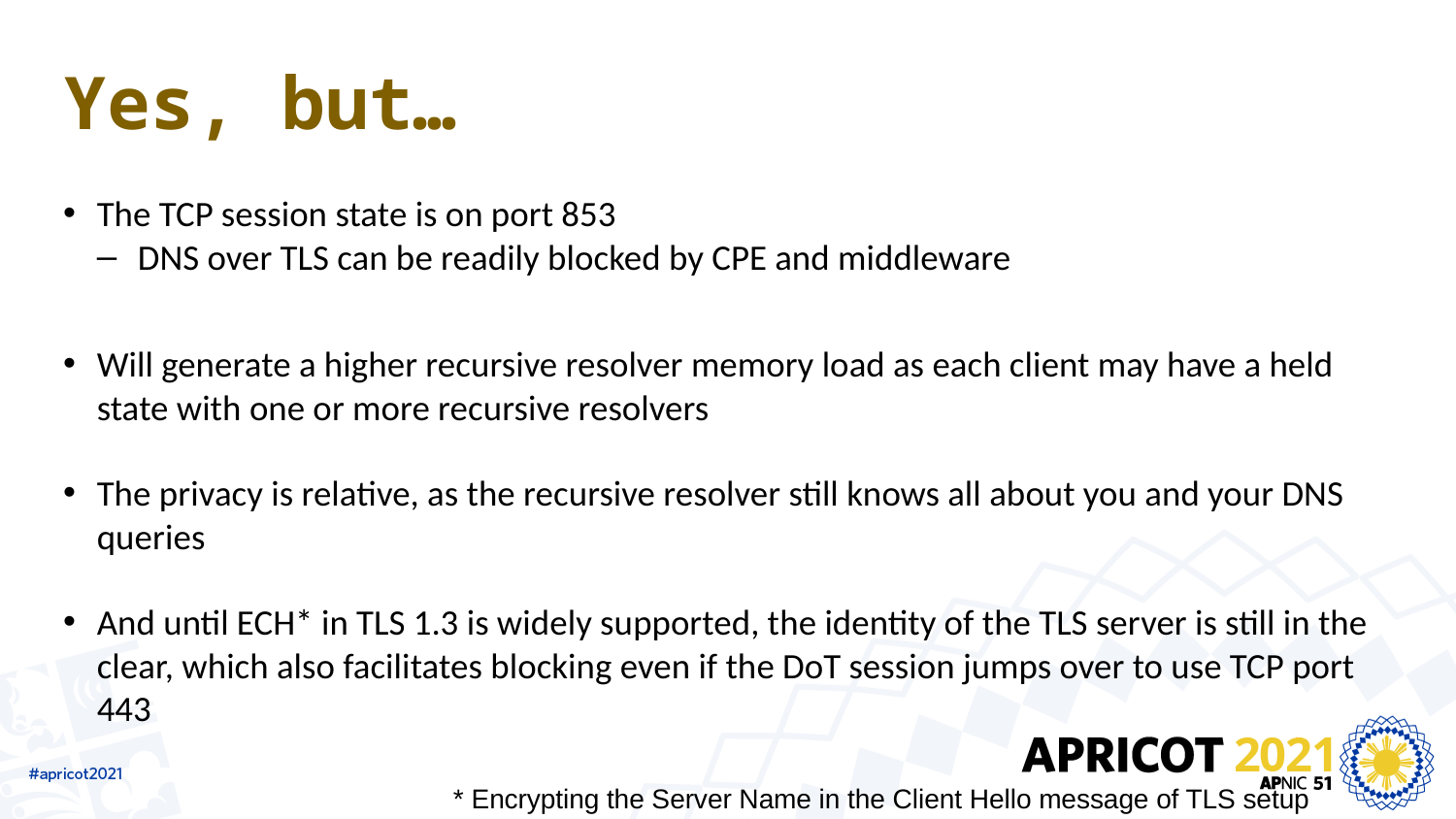

# Yes, but…
The TCP session state is on port 853
DNS over TLS can be readily blocked by CPE and middleware

Will generate a higher recursive resolver memory load as each client may have a held state with one or more recursive resolvers

The privacy is relative, as the recursive resolver still knows all about you and your DNS queries

And until ECH* in TLS 1.3 is widely supported, the identity of the TLS server is still in the clear, which also facilitates blocking even if the DoT session jumps over to use TCP port 443
* Encrypting the Server Name in the Client Hello message of TLS setup